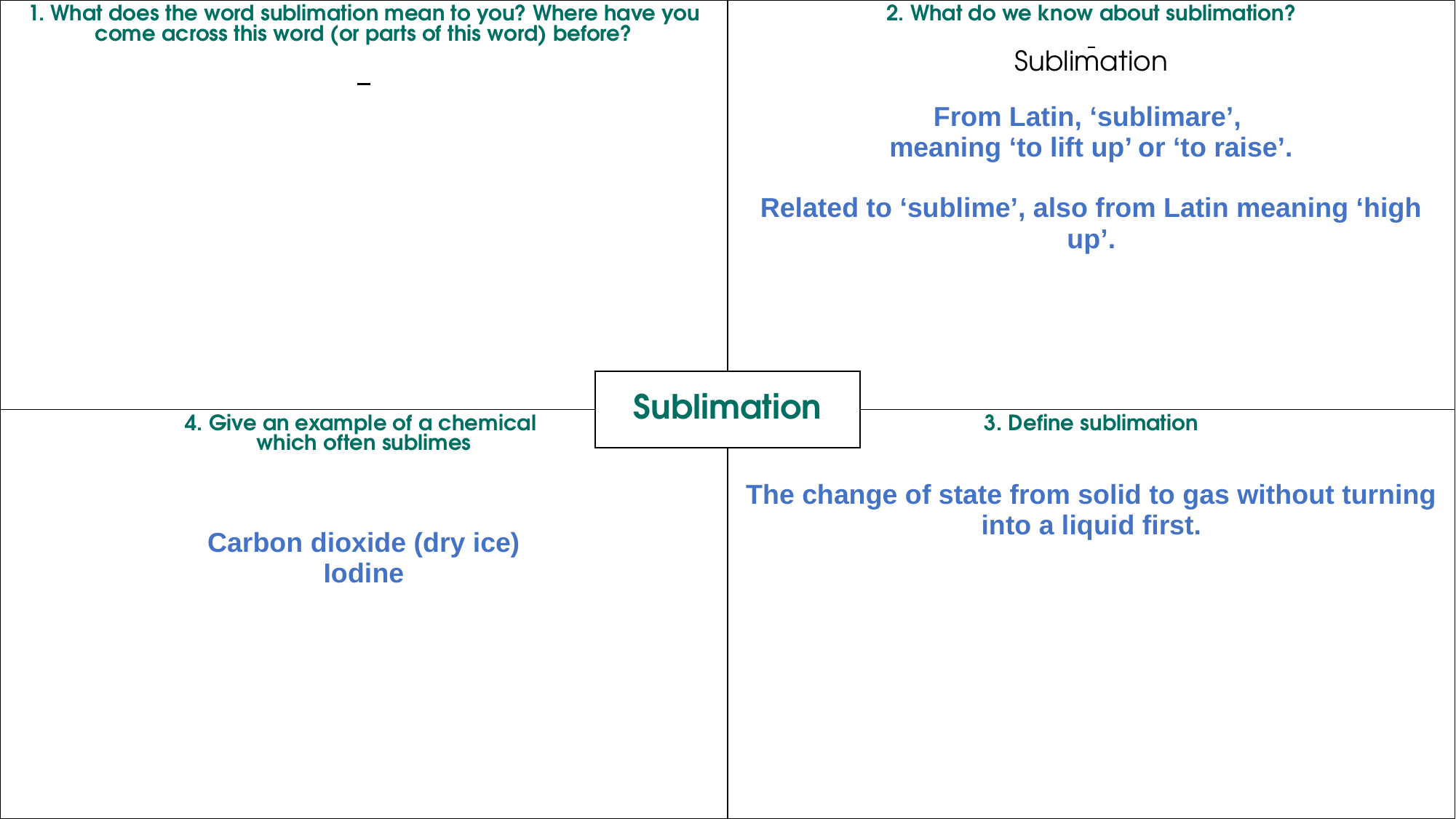

| 1. What does the word sublimation mean to you? Where have you come across this word (or parts of this word) before? | 2. What do we know about sublimation? Sublimation From Latin, ‘sublimare’, meaning ‘to lift up’ or ‘to raise’. Related to ‘sublime’, also from Latin meaning ‘high up’. |
| --- | --- |
| 4. Give an example of a chemical which often sublimes Carbon dioxide (dry ice) Iodine | 3. Define sublimation The change of state from solid to gas without turning into a liquid first. |
| Sublimation |
| --- |